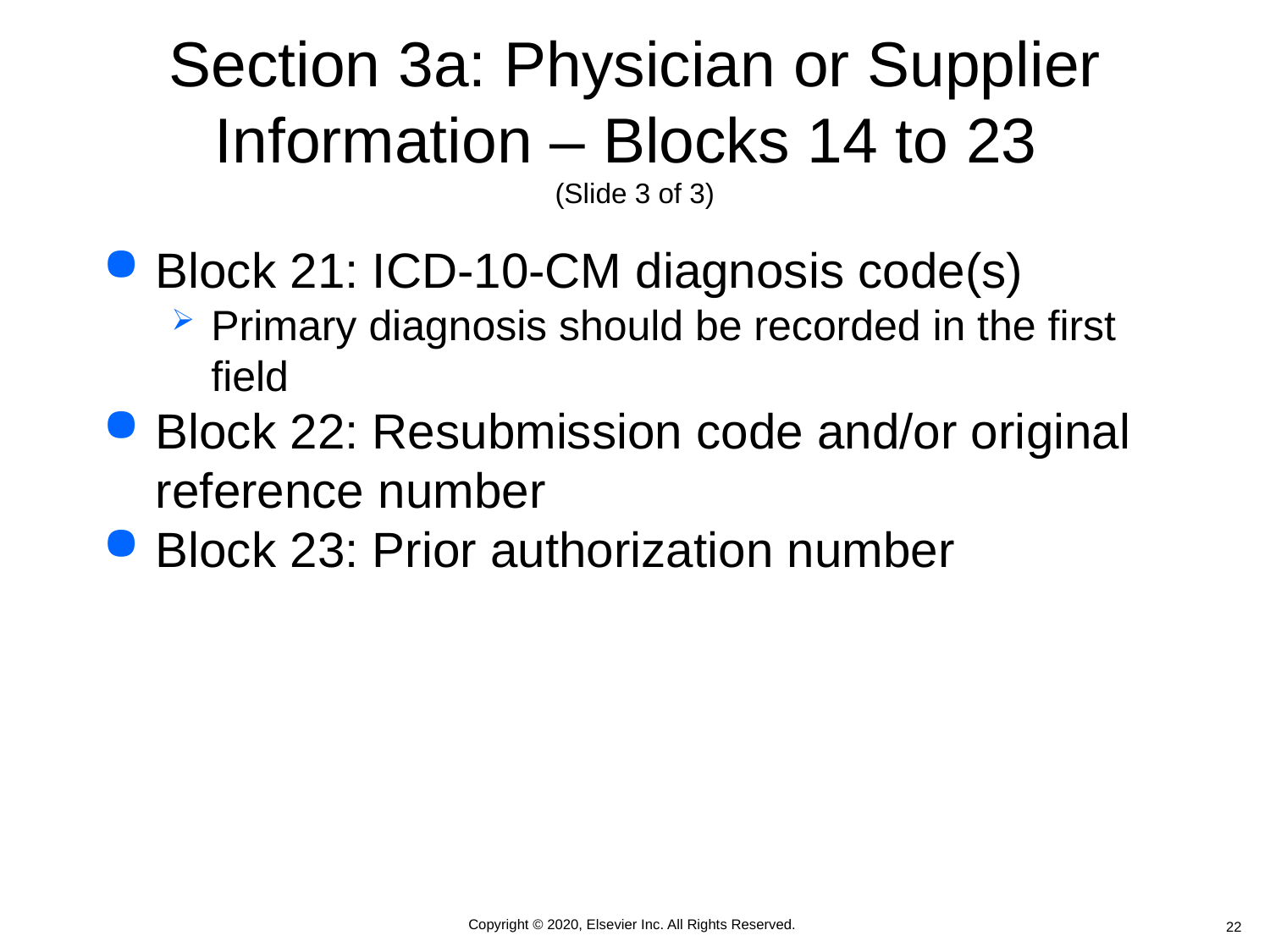

# Section 3a: Physician or Supplier Information – Blocks 14 to 23 (Slide 3 of 3)
Block 21: ICD-10-CM diagnosis code(s)
Primary diagnosis should be recorded in the first field
Block 22: Resubmission code and/or original reference number
Block 23: Prior authorization number